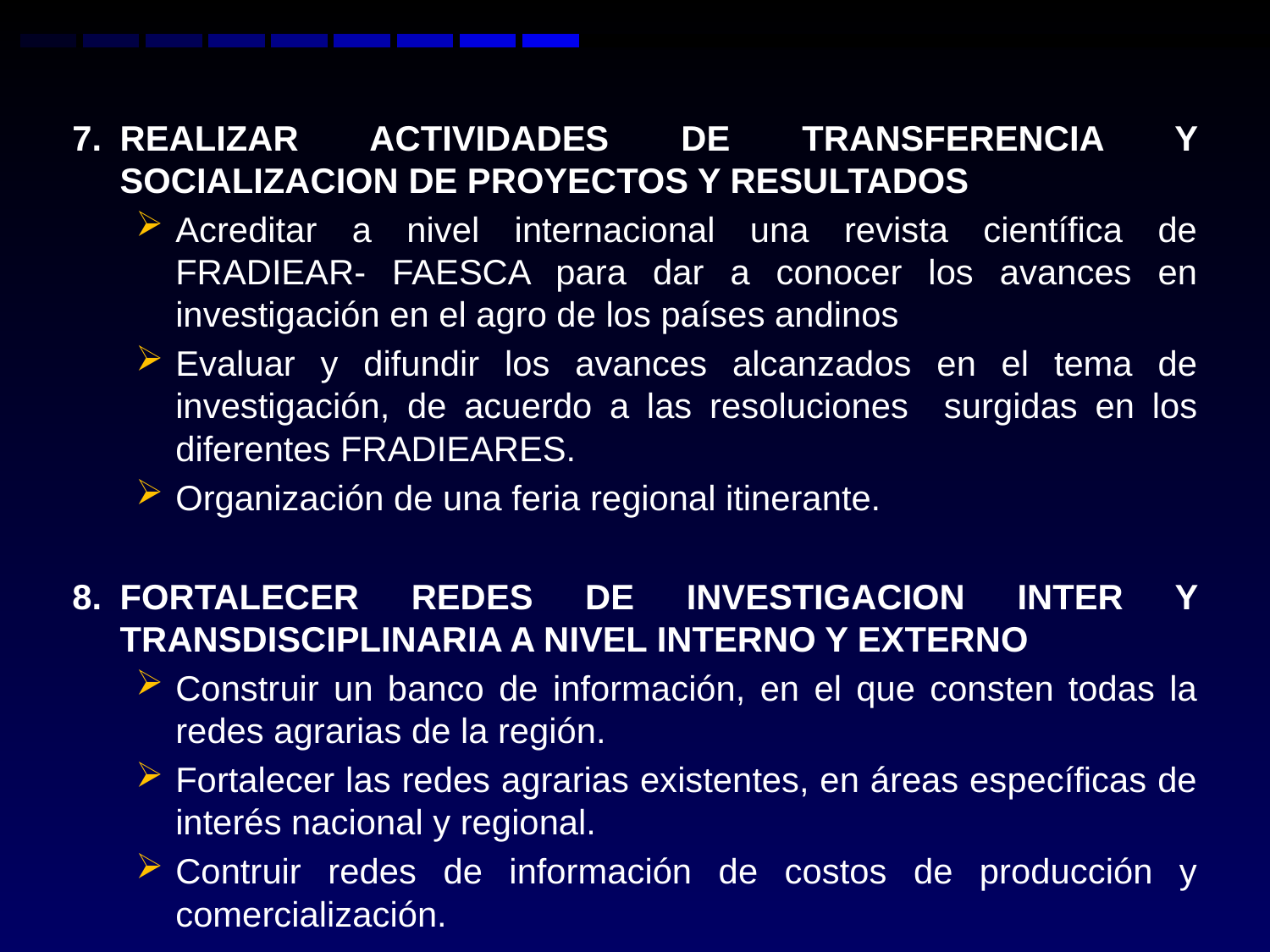

7.	REALIZAR ACTIVIDADES DE TRANSFERENCIA Y SOCIALIZACION DE PROYECTOS Y RESULTADOS
Acreditar a nivel internacional una revista científica de FRADIEAR- FAESCA para dar a conocer los avances en investigación en el agro de los países andinos
Evaluar y difundir los avances alcanzados en el tema de investigación, de acuerdo a las resoluciones  surgidas en los diferentes FRADIEARES.
Organización de una feria regional itinerante.

8.	FORTALECER REDES DE INVESTIGACION INTER Y TRANSDISCIPLINARIA A NIVEL INTERNO Y EXTERNO
Construir un banco de información, en el que consten todas la redes agrarias de la región.
Fortalecer las redes agrarias existentes, en áreas específicas de interés nacional y regional.
Contruir redes de información de costos de producción y comercialización.